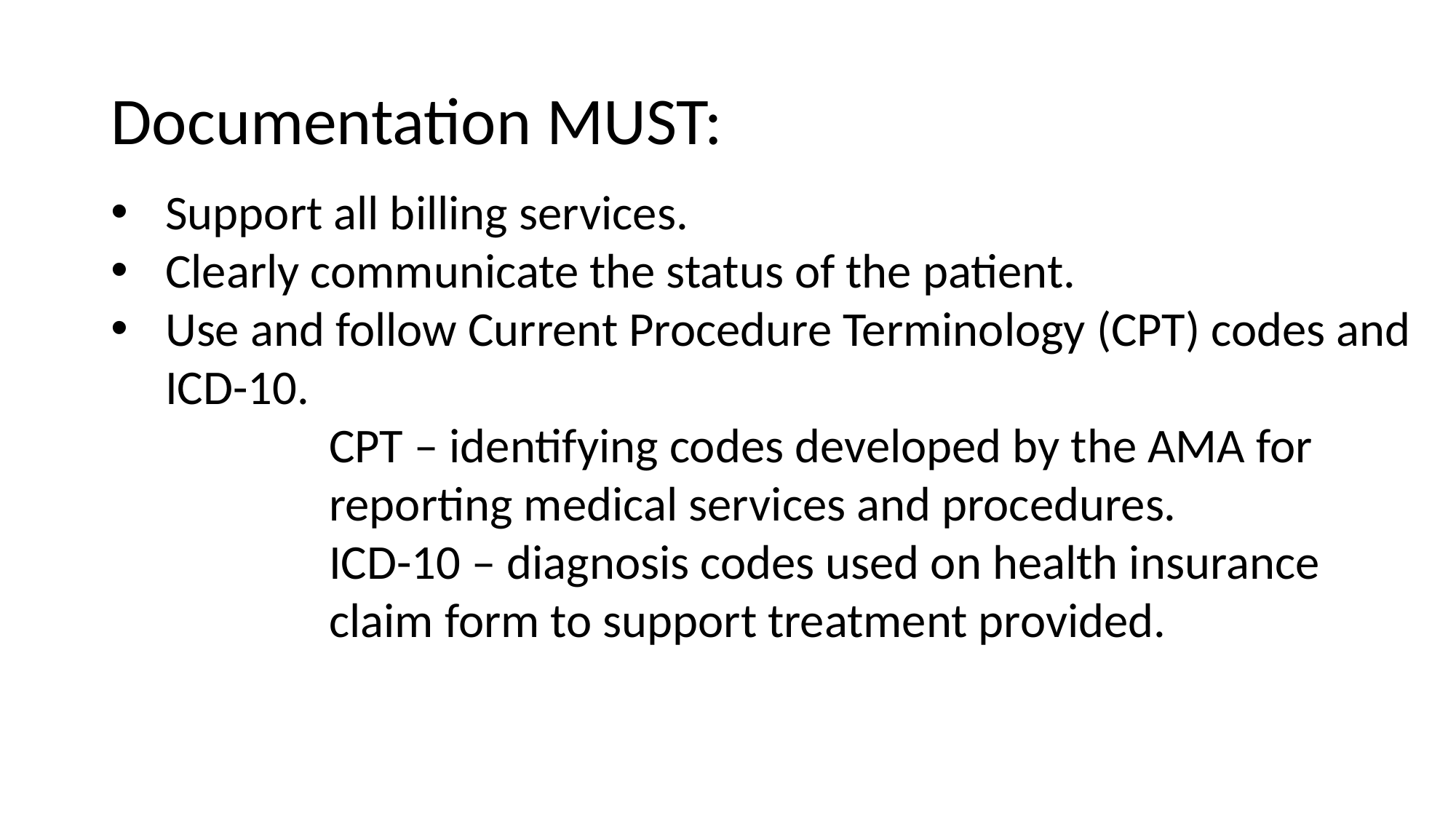

# Documentation MUST:
Support all billing services.
Clearly communicate the status of the patient.
Use and follow Current Procedure Terminology (CPT) codes and ICD-10.
		CPT – identifying codes developed by the AMA for 			reporting medical services and procedures.
		ICD-10 – diagnosis codes used on health insurance 			claim form to support treatment provided.